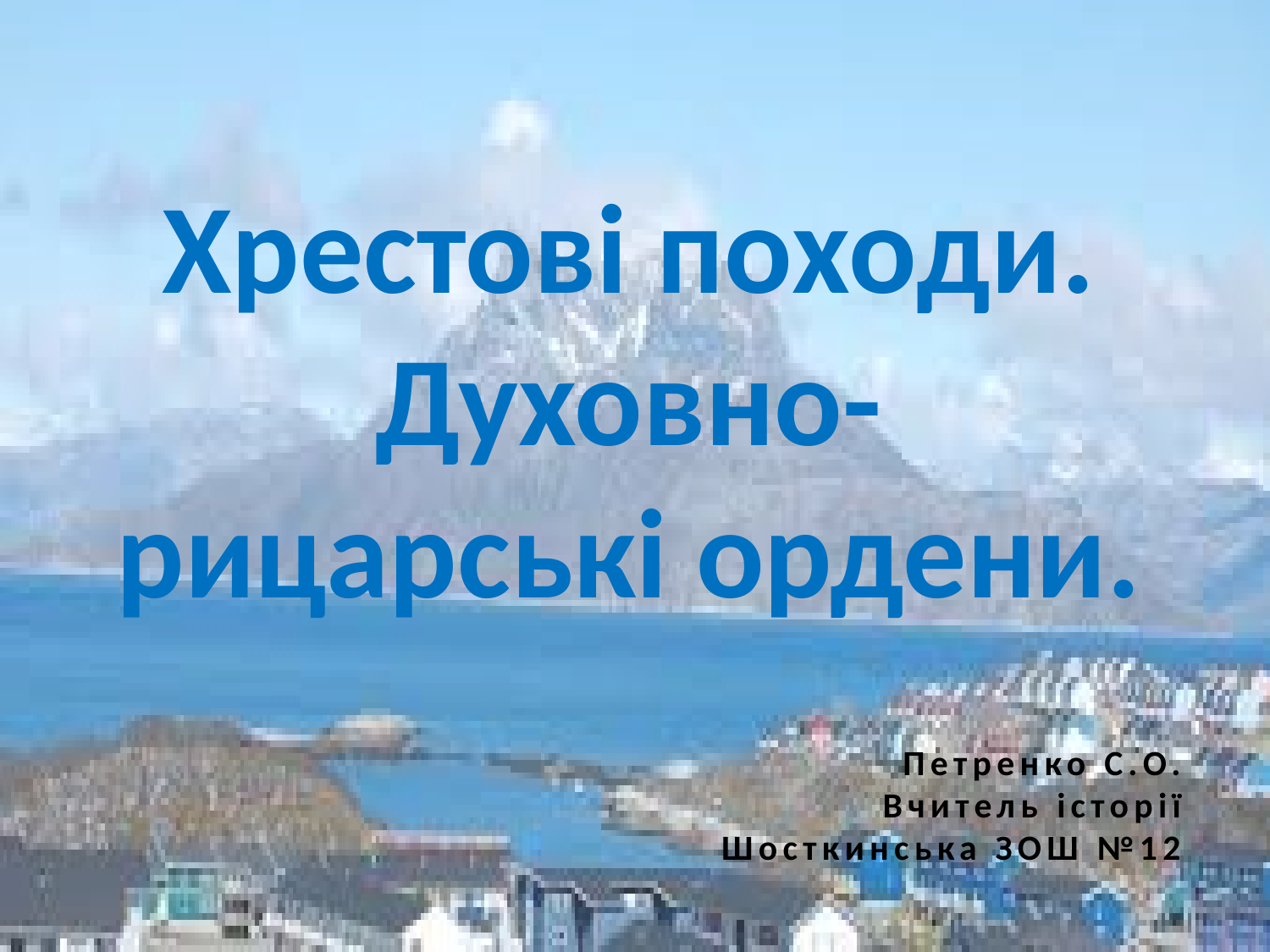

# Хрестові походи. Духовно-рицарські ордени.
Петренко С.О.
Вчитель історії
Шосткинська ЗОШ №12